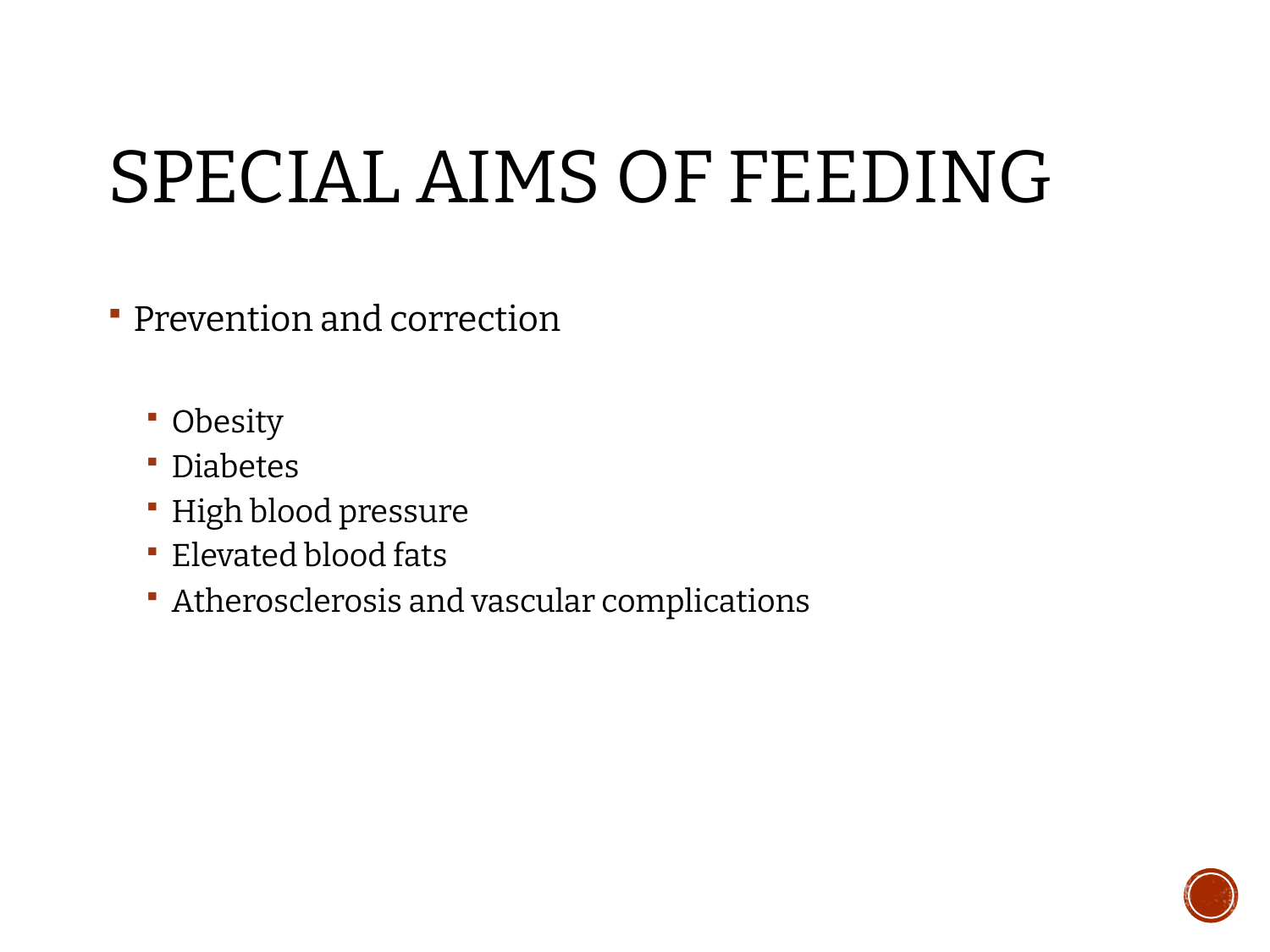

# SPECIAL AIMs of feeding
Prevention and correction

Obesity
Diabetes
High blood pressure
Elevated blood fats
Atherosclerosis and vascular complications